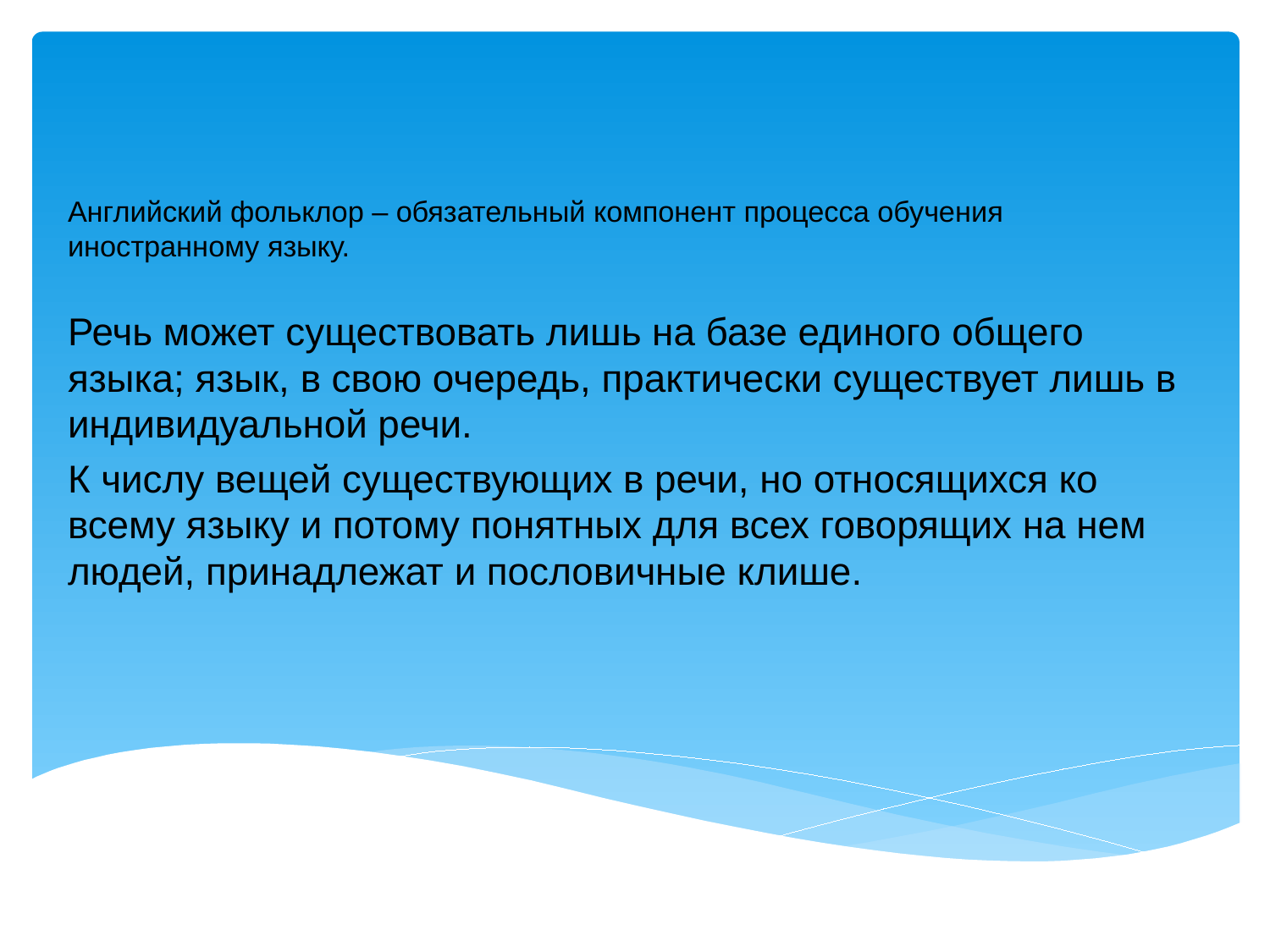

# Английский фольклор – обязательный компонент процесса обучения иностранному языку.

Речь может существовать лишь на базе единого общего языка; язык, в свою очередь, практически существует лишь в индивидуальной речи.
К числу вещей существующих в речи, но относящихся ко всему языку и потому понятных для всех говорящих на нем людей, принадлежат и пословичные клише.